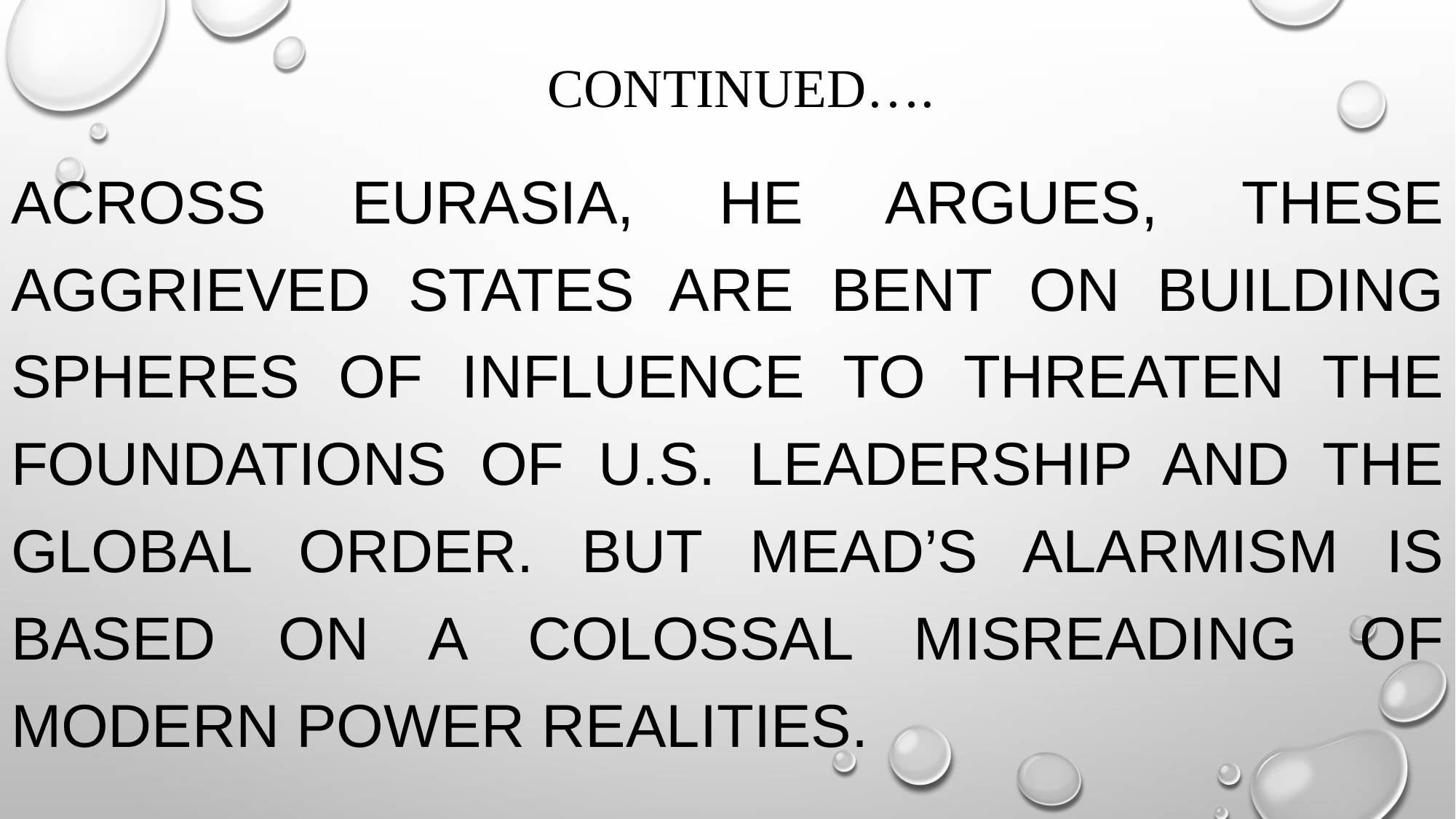

# continued….
Across Eurasia, he argues, these aggrieved states are bent on building spheres of influence to threaten the foundations of U.S. leadership and the global order. But Mead’s alarmism is based on a colossal misreading of modern power realities.